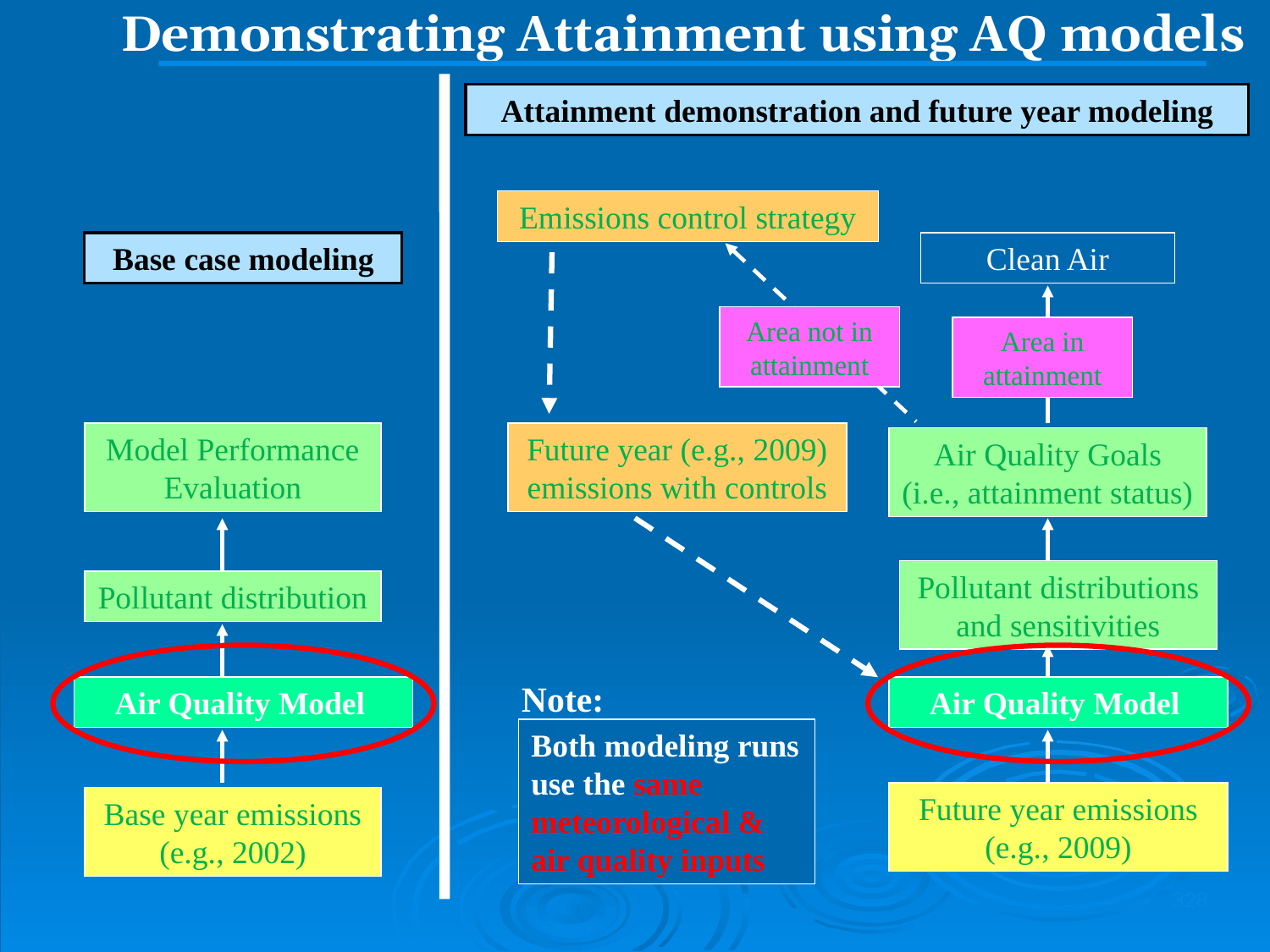

Demonstrating Attainment using AQ models

Attainment demonstration and future year modeling
Emissions control strategy
Base case modeling
Clean Air

Area not in attainment
Area in attainment
Model Performance Evaluation
Future year (e.g., 2009) emissions with controls
Air Quality Goals (i.e., attainment status)

Pollutant distributions and sensitivities
Pollutant distribution

Note:
Air Quality Model
Air Quality Model
Both modeling runs use the same meteorological & air quality inputs

Future year emissions (e.g., 2009)
Base year emissions (e.g., 2002)
328